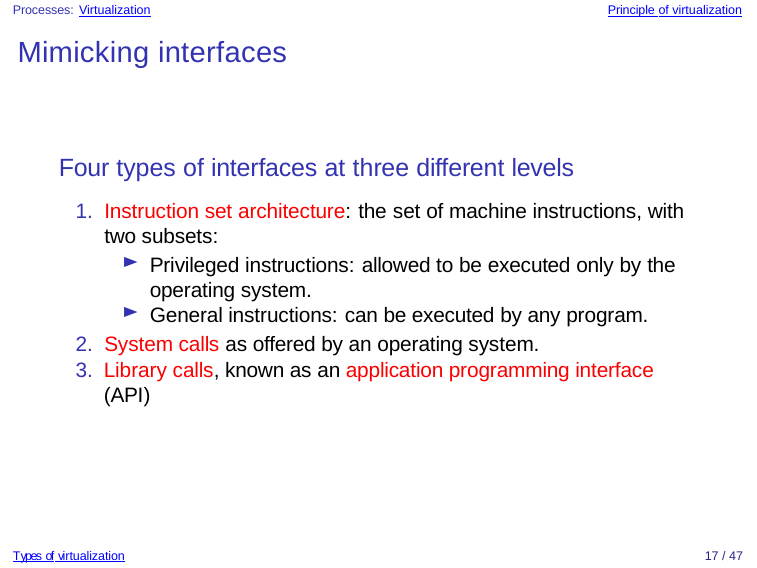

Processes: Virtualization
Principle of virtualization
Mimicking interfaces
Four types of interfaces at three different levels
Instruction set architecture: the set of machine instructions, with  two subsets:
Privileged instructions: allowed to be executed only by the  operating system.
General instructions: can be executed by any program.
System calls as offered by an operating system.
Library calls, known as an application programming interface  (API)
Types of virtualization
17 / 47